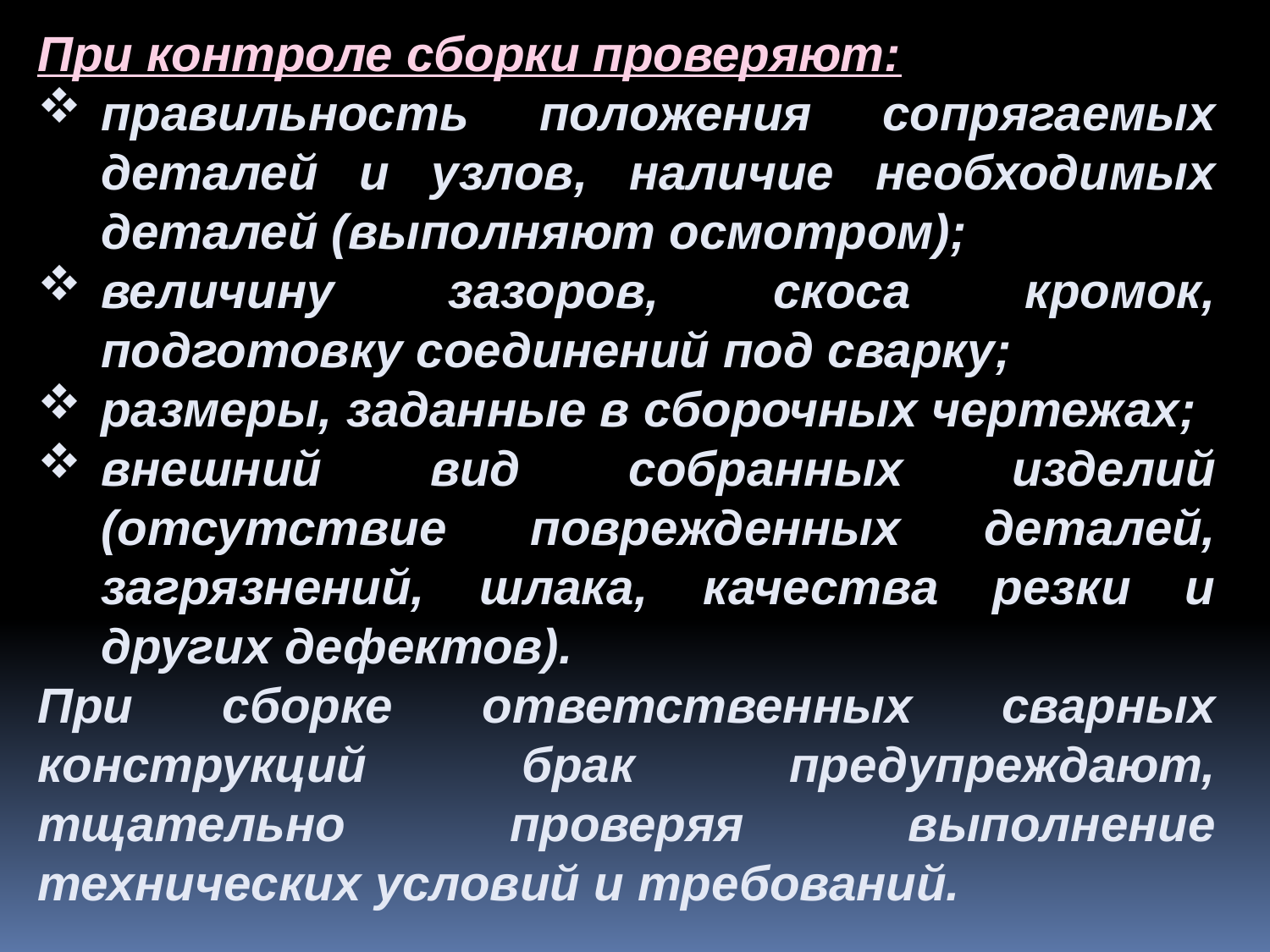

При контроле сборки проверяют:
правильность положения сопрягаемых деталей и узлов, наличие необходимых деталей (выполняют осмотром);
величину зазоров, скоса кромок, подготовку соединений под сварку;
размеры, заданные в сборочных чертежах;
внешний вид собранных изделий (отсутствие поврежденных де­талей, загрязнений, шлака, качества резки и других дефектов).
При сборке ответственных сварных конструкций брак предупреждают, тщательно проверяя выполнение технических условий и требований.